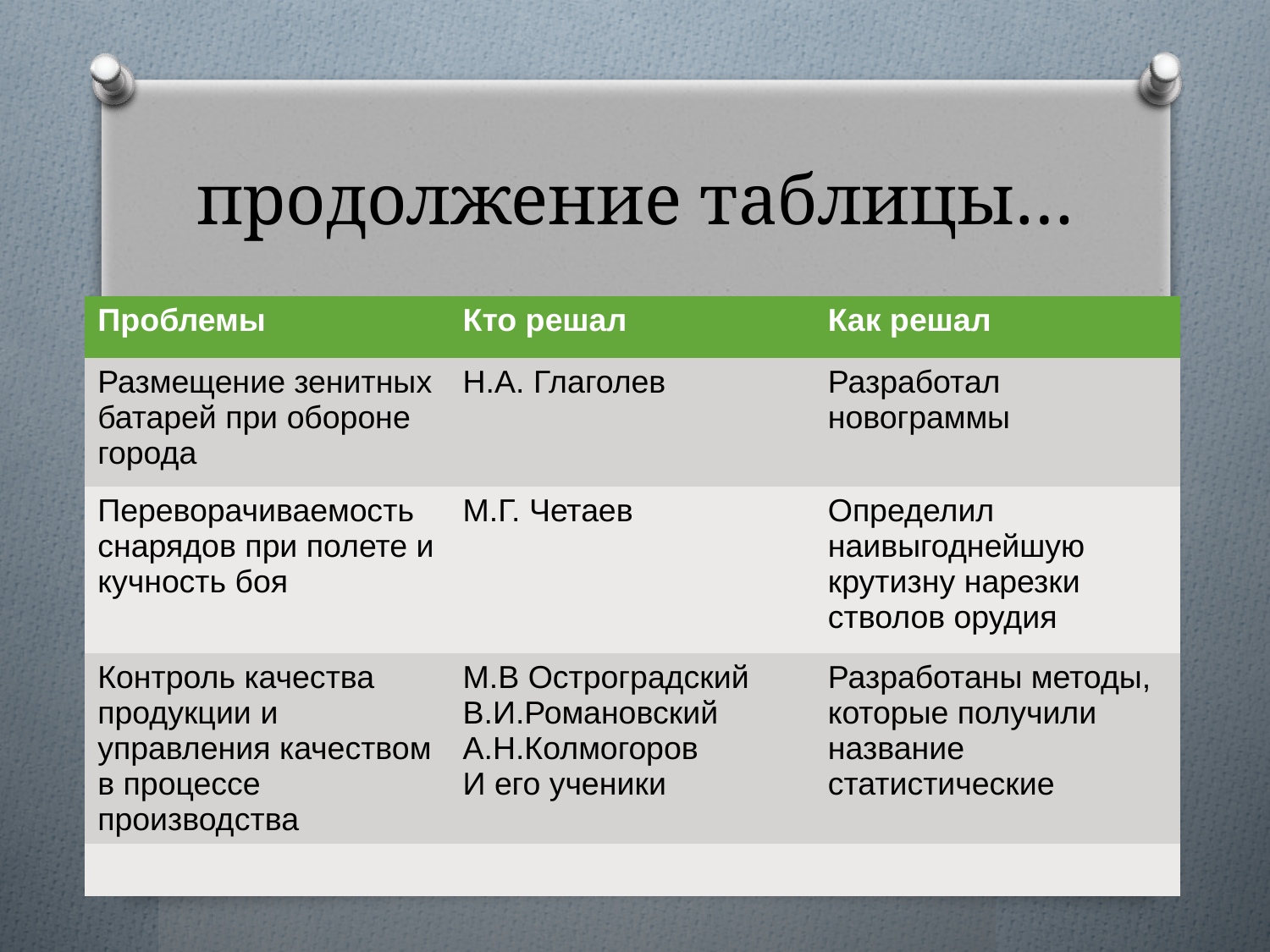

# продолжение таблицы…
| Проблемы | Кто решал | Как решал |
| --- | --- | --- |
| Размещение зенитных батарей при обороне города | Н.А. Глаголев | Разработал новограммы |
| Переворачиваемость снарядов при полете и кучность боя | М.Г. Четаев | Определил наивыгоднейшую крутизну нарезки стволов орудия |
| Контроль качества продукции и управления качеством в процессе производства | М.В Остроградский В.И.Романовский А.Н.Колмогоров И его ученики | Разработаны методы, которые получили название статистические |
|  |  |  |